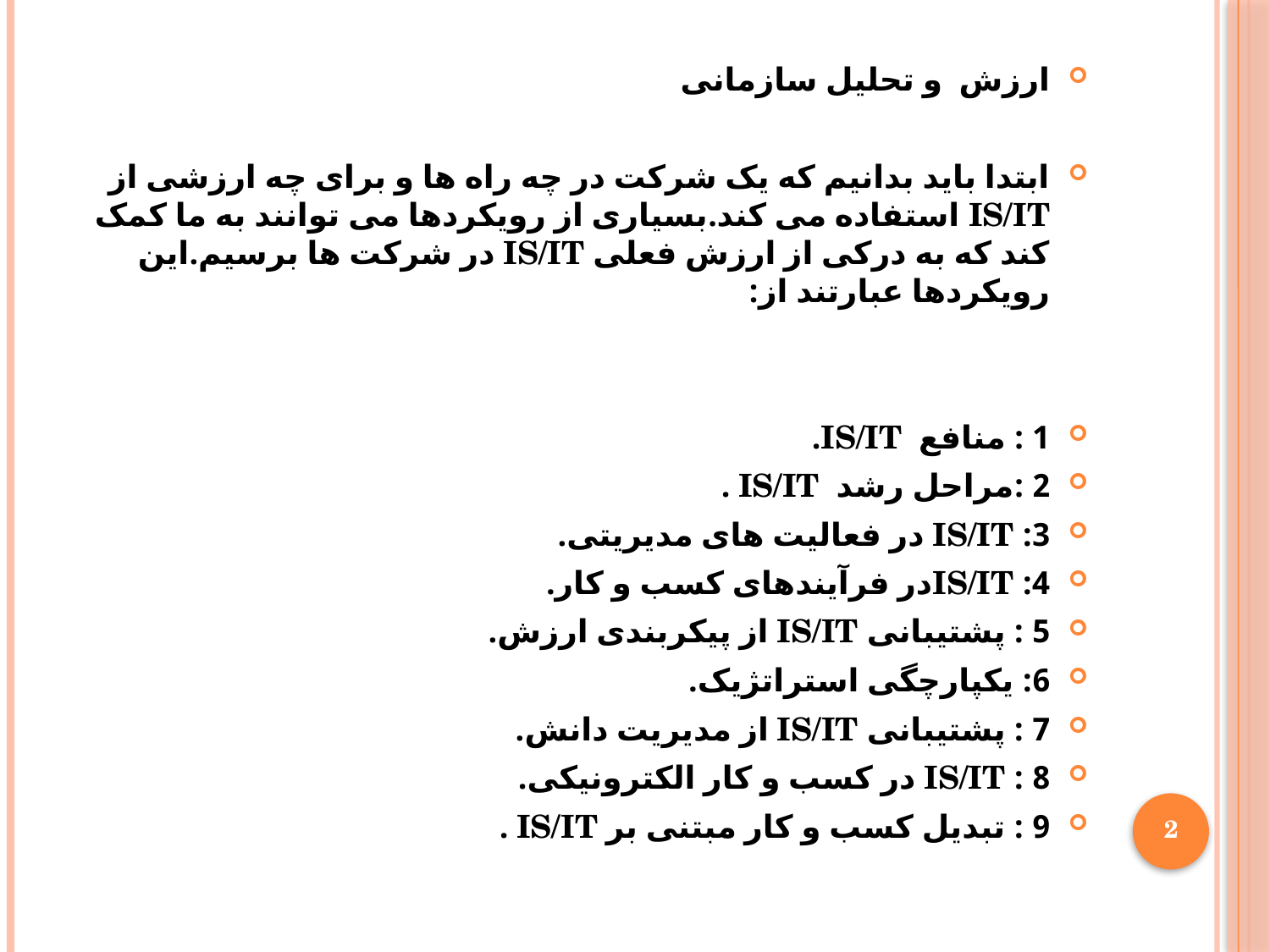

ارزش  و تحلیل سازمانی

ابتدا باید بدانیم که یک شرکت در چه راه ها و برای چه ارزشی از  IS/IT استفاده می کند.بسیاری از رویکردها می توانند به ما کمک کند که به درکی از ارزش فعلی IS/IT در شرکت ها برسیم.این رویکردها عبارتند از:

1 : منافع  IS/IT.
2 :مراحل رشد  IS/IT .
3: IS/IT در فعالیت های مدیریتی.
4: IS/ITدر فرآیندهای کسب و کار.
5 : پشتیبانی IS/IT از پیکربندی ارزش.
6: یکپارچگی استراتژیک.
7 : پشتیبانی IS/IT از مدیریت دانش.
8 : IS/IT در کسب و کار الکترونیکی.
9 : تبدیل کسب و کار مبتنی بر IS/IT .

2